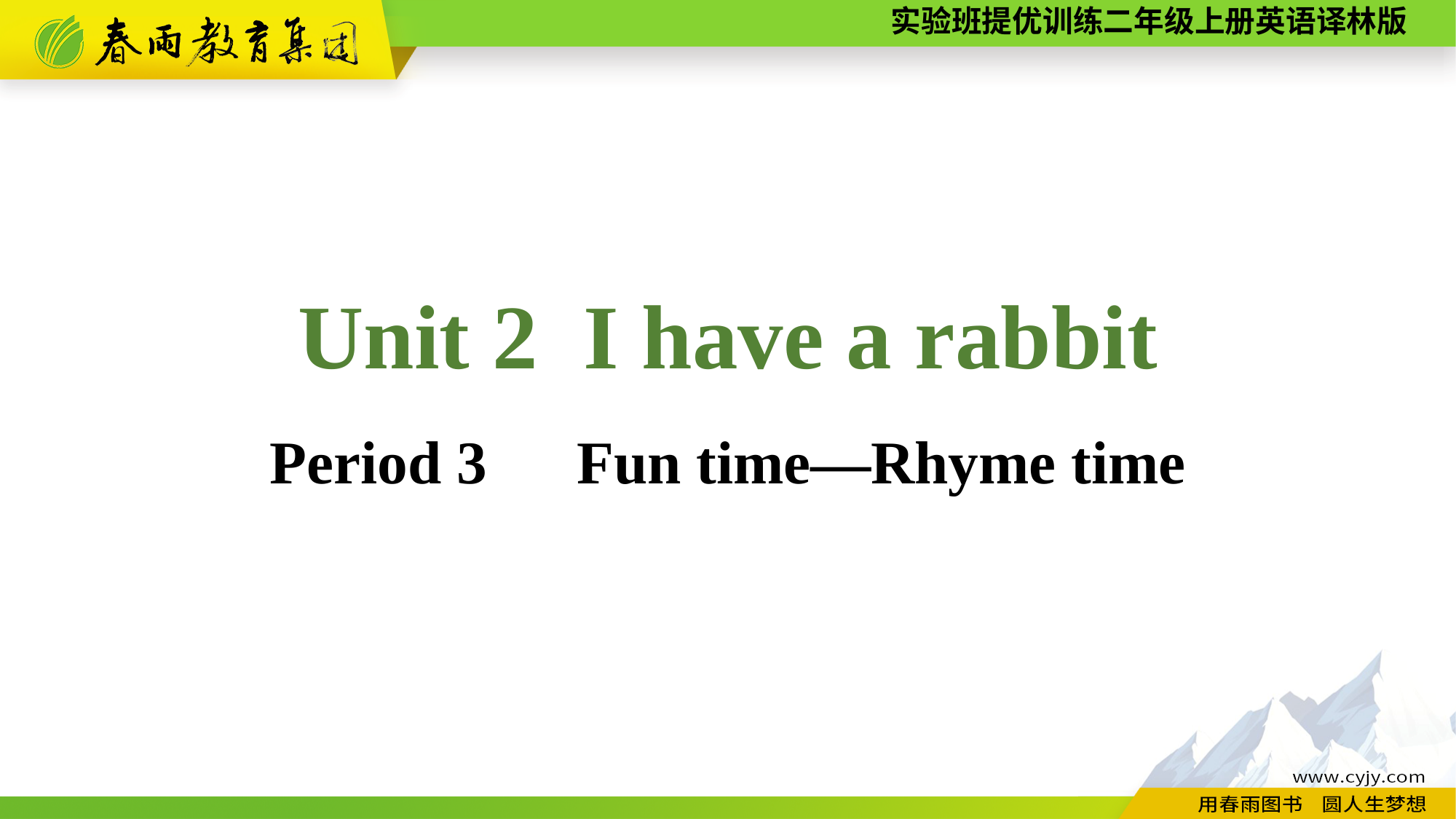

Unit 2  I have a rabbit
Period 3　Fun time—Rhyme time